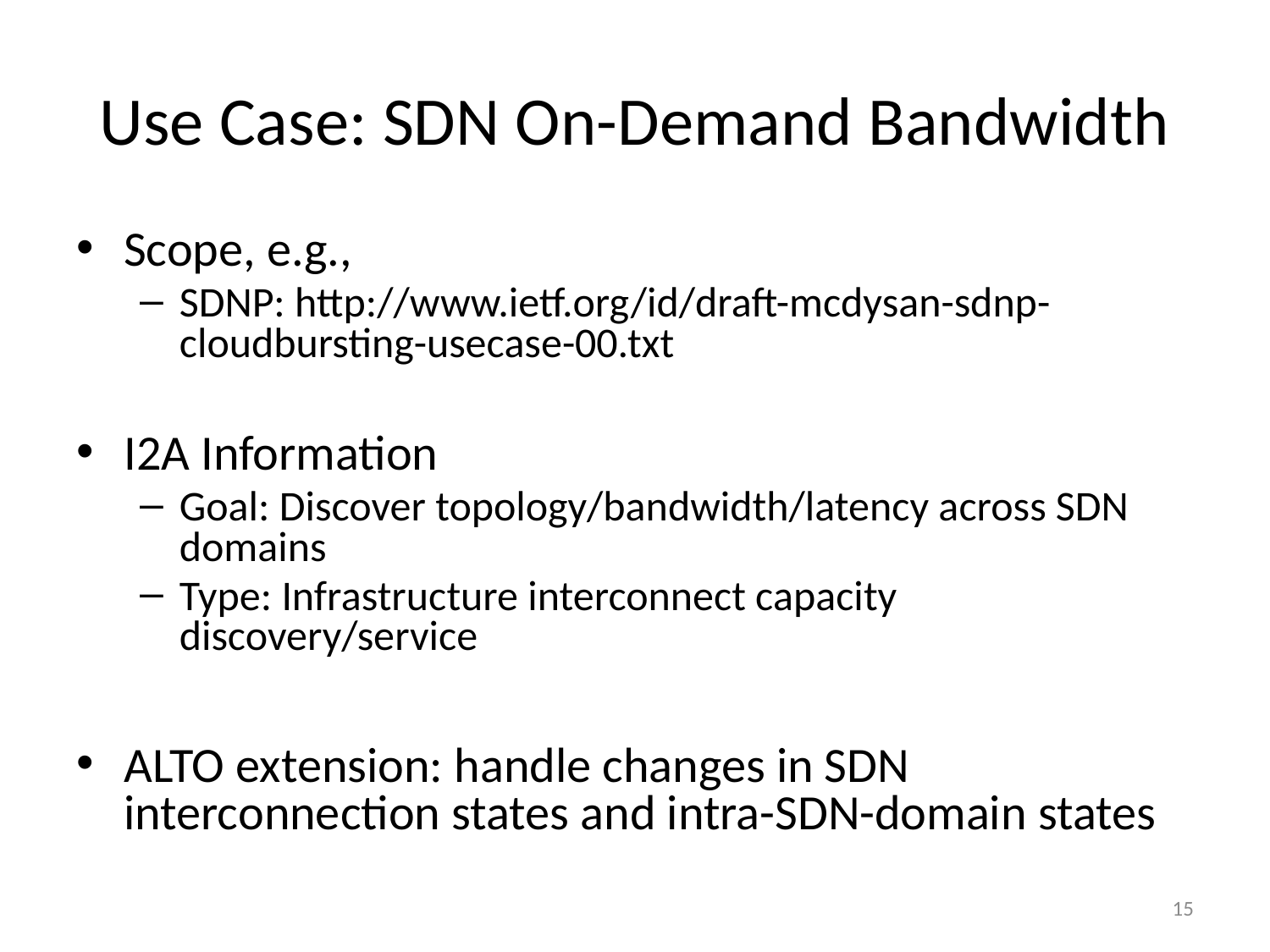

# Use Case: SDN On-Demand Bandwidth
Scope, e.g.,
SDNP: http://www.ietf.org/id/draft-mcdysan-sdnp-cloudbursting-usecase-00.txt

I2A Information
Goal: Discover topology/bandwidth/latency across SDN domains
Type: Infrastructure interconnect capacity discovery/service

ALTO extension: handle changes in SDN interconnection states and intra-SDN-domain states

15